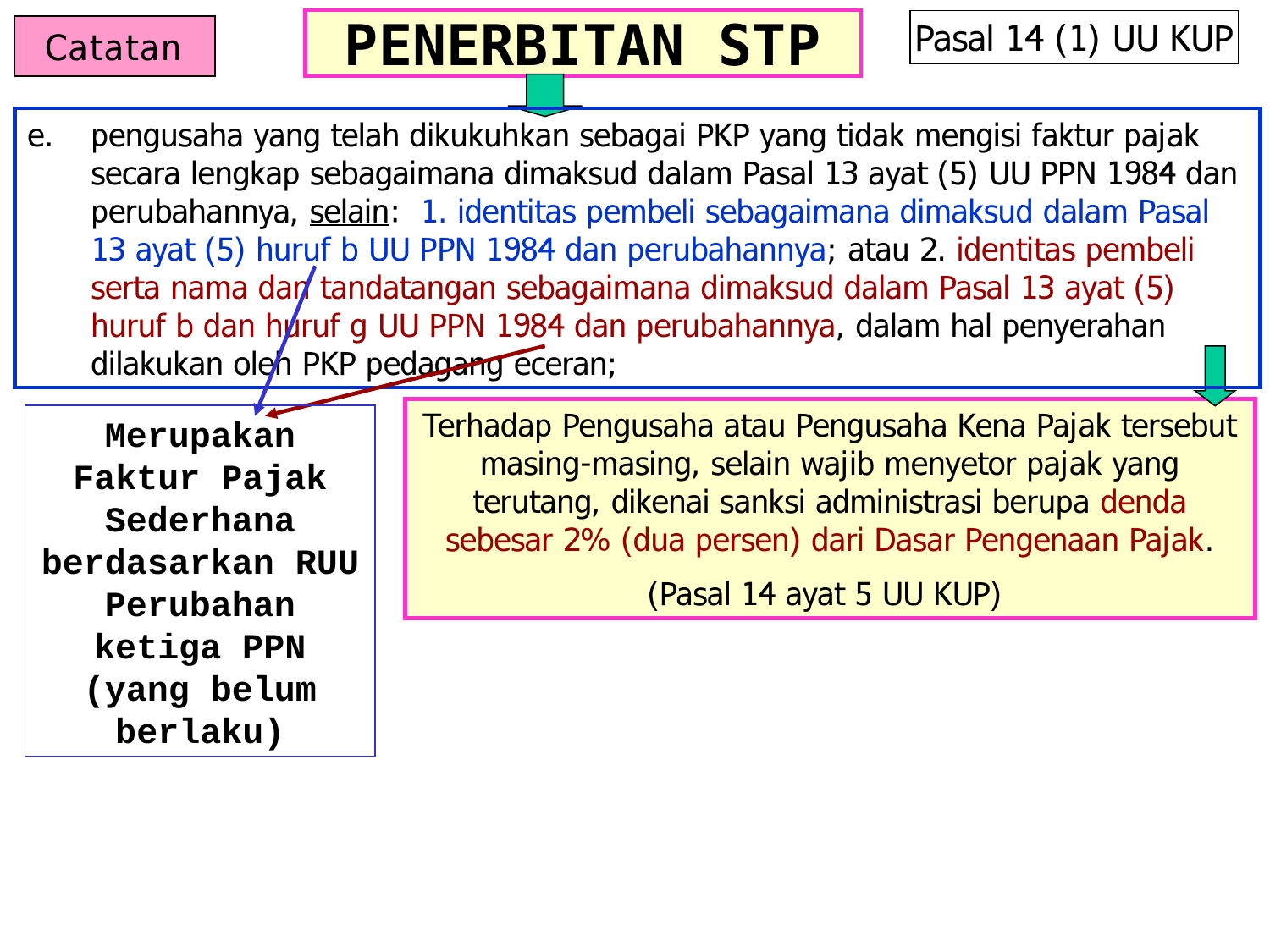

# PENERBITAN STP
Pasal 14 (1) UU KUP
Catatan

pengusaha yang telah dikukuhkan sebagai PKP yang tidak mengisi faktur pajak secara lengkap sebagaimana dimaksud dalam Pasal 13 ayat (5) UU PPN 1984 dan perubahannya, selain:  1. identitas pembeli sebagaimana dimaksud dalam Pasal 13 ayat (5) huruf b UU PPN 1984 dan perubahannya; atau 2. identitas pembeli serta nama dan tandatangan sebagaimana dimaksud dalam Pasal 13 ayat (5) huruf b dan huruf g UU PPN 1984 dan perubahannya, dalam hal penyerahan dilakukan oleh PKP pedagang eceran;

Terhadap Pengusaha atau Pengusaha Kena Pajak tersebut masing-masing, selain wajib menyetor pajak yang terutang, dikenai sanksi administrasi berupa denda sebesar 2% (dua persen) dari Dasar Pengenaan Pajak.
(Pasal 14 ayat 5 UU KUP)
Merupakan Faktur Pajak Sederhana berdasarkan RUU Perubahan ketiga PPN (yang belum berlaku)